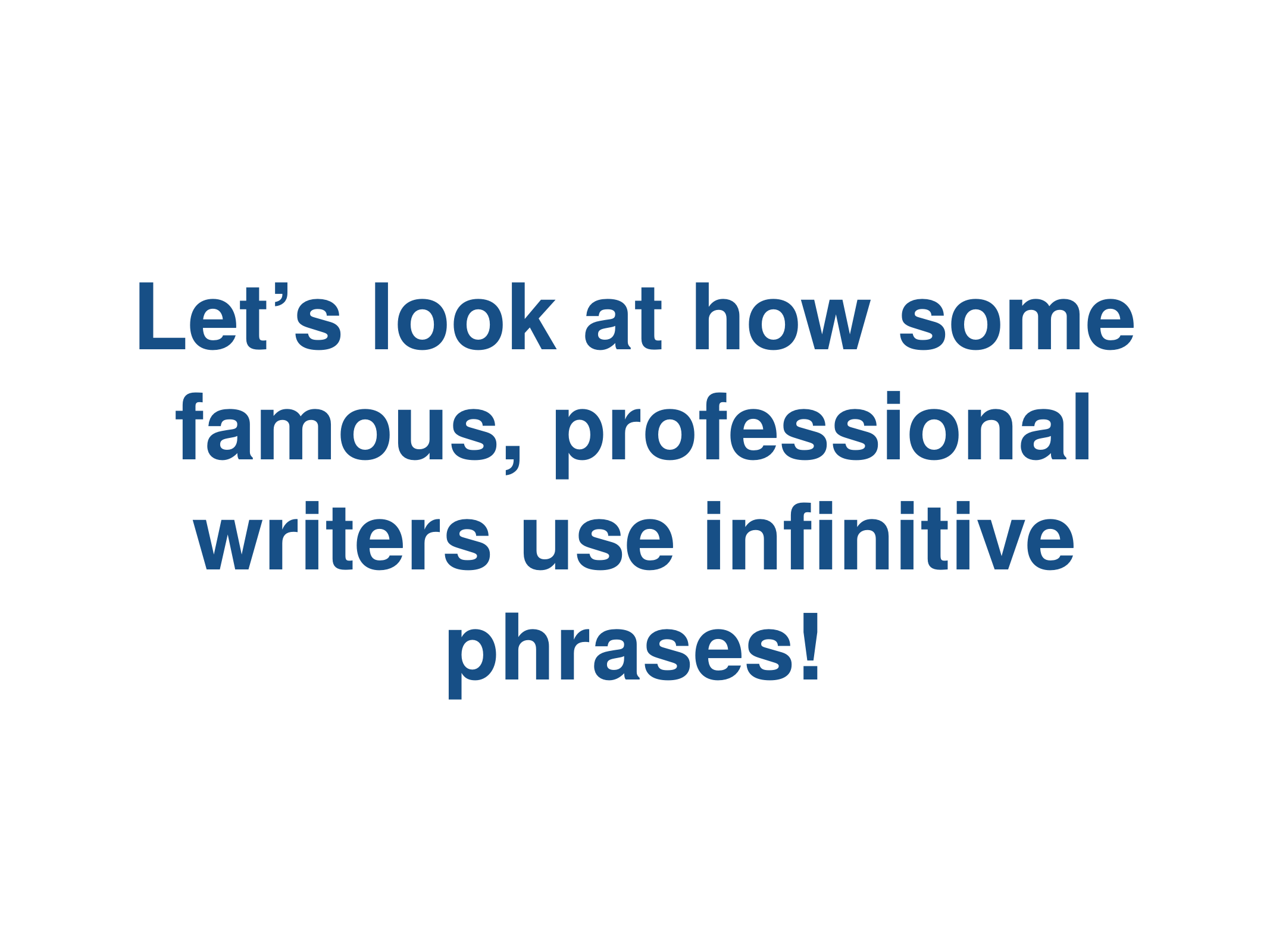

# Let’s look at how some famous, professional writers use infinitive phrases!